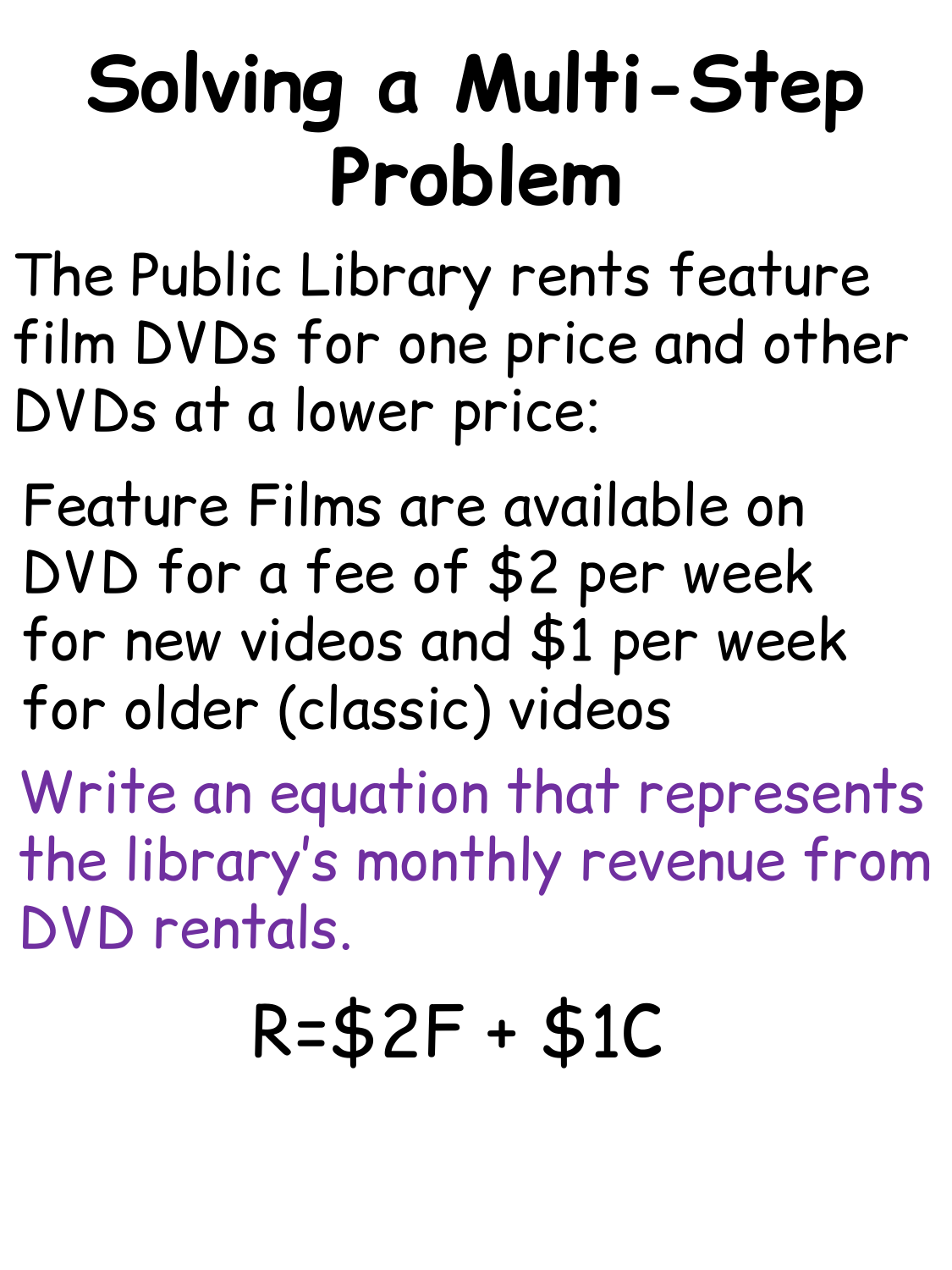

# Solving a Multi-Step Problem
The Public Library rents feature film DVDs for one price and other DVDs at a lower price:
Feature Films are available on DVD for a fee of $2 per week for new videos and $1 per week for older (classic) videos
Write an equation that represents the library’s monthly revenue from DVD rentals.
R=$2F + $1C